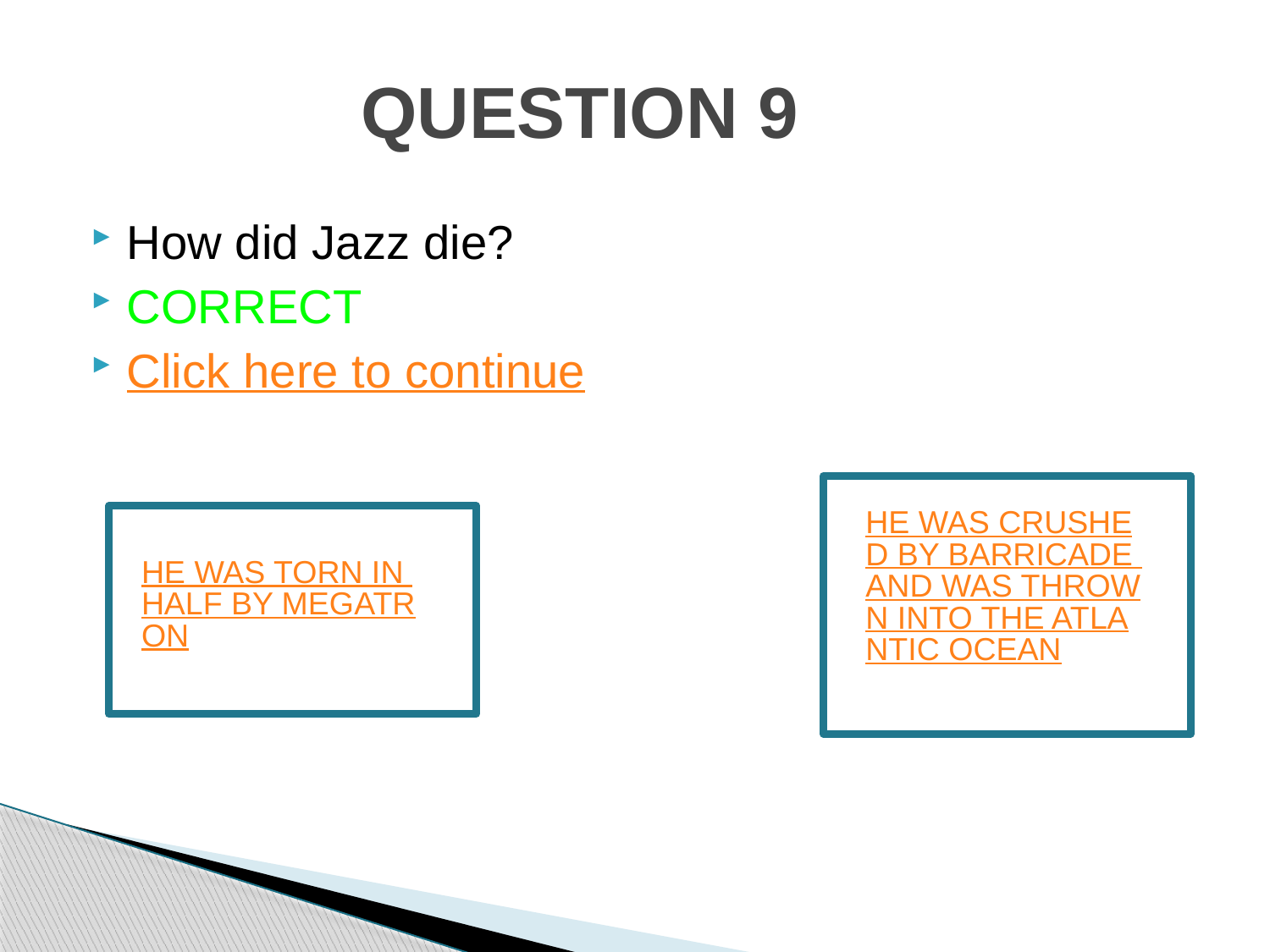

# QUESTION 9
How did Jazz die?
CORRECT
Click here to continue

HE WAS CRUSHED BY BARRICADE AND WAS THROWN INTO THE ATLANTIC OCEAN

HE WAS TORN IN HALF BY MEGATRON